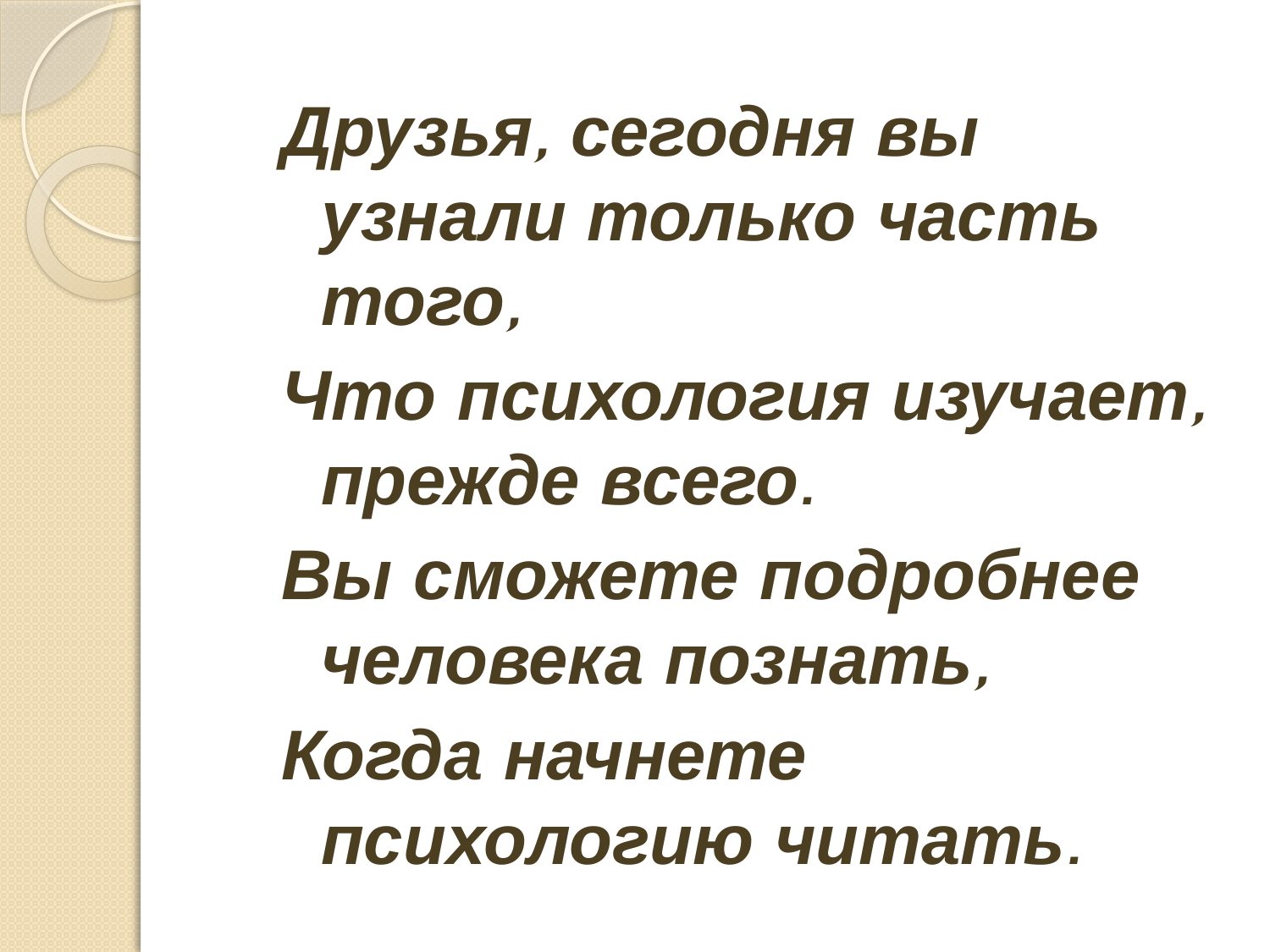

Друзья, сегодня вы узнали только часть того,
Что психология изучает, прежде всего.
Вы сможете подробнее человека познать,
Когда начнете психологию читать.